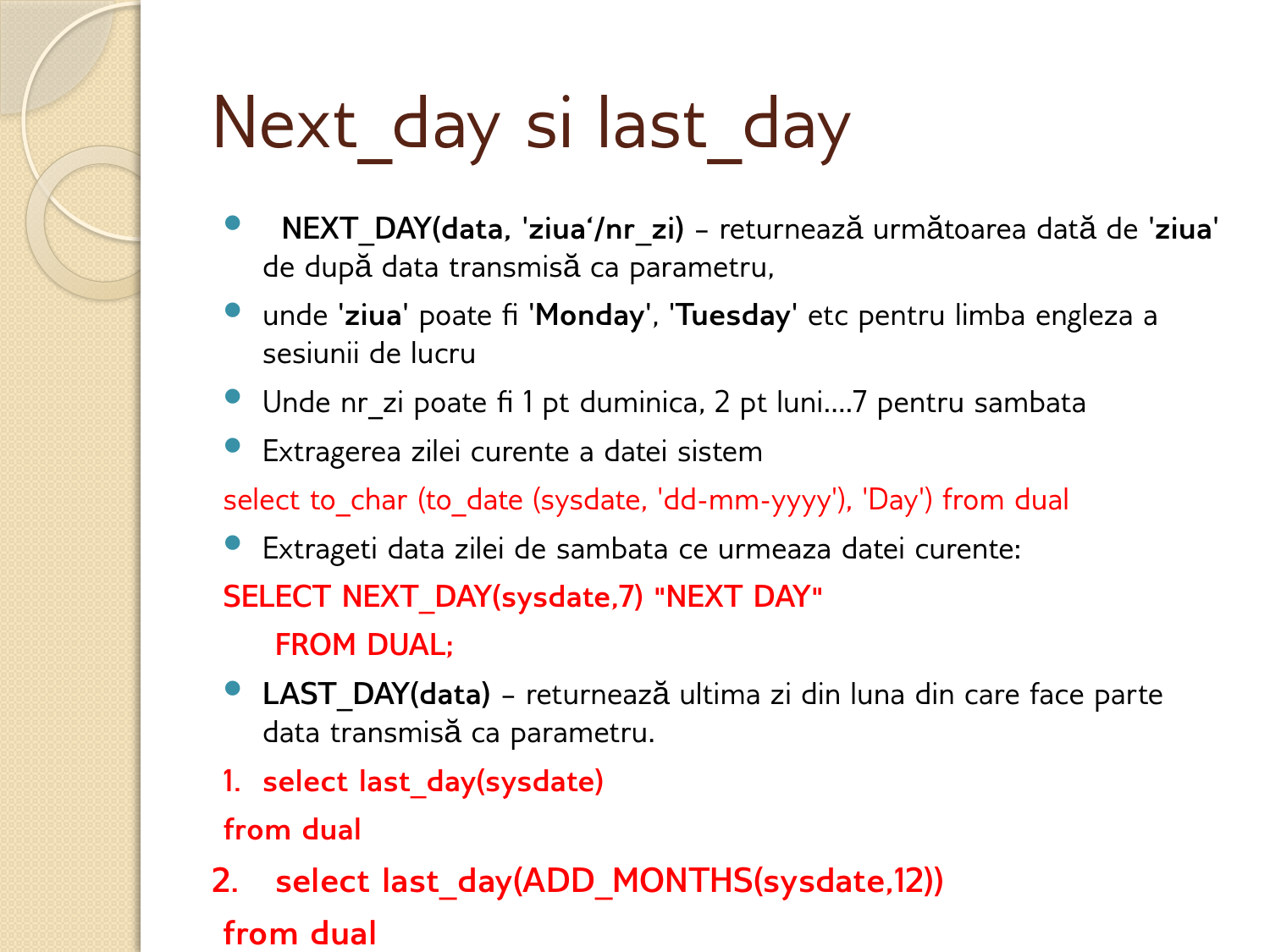

# Next_day si last_day
  NEXT_DAY(data, 'ziua‘/nr_zi) – returnează următoarea dată de 'ziua' de după data transmisă ca parametru,
unde 'ziua' poate fi 'Monday', 'Tuesday' etc pentru limba engleza a sesiunii de lucru
Unde nr_zi poate fi 1 pt duminica, 2 pt luni….7 pentru sambata
Extragerea zilei curente a datei sistem
select to_char (to_date (sysdate, 'dd-mm-yyyy'), 'Day') from dual
Extrageti data zilei de sambata ce urmeaza datei curente:
SELECT NEXT_DAY(sysdate,7) "NEXT DAY"
     FROM DUAL;
LAST_DAY(data) – returnează ultima zi din luna din care face parte data transmisă ca parametru.
1.	select last_day(sysdate)
from dual
2.	select last_day(ADD_MONTHS(sysdate,12))
from dual